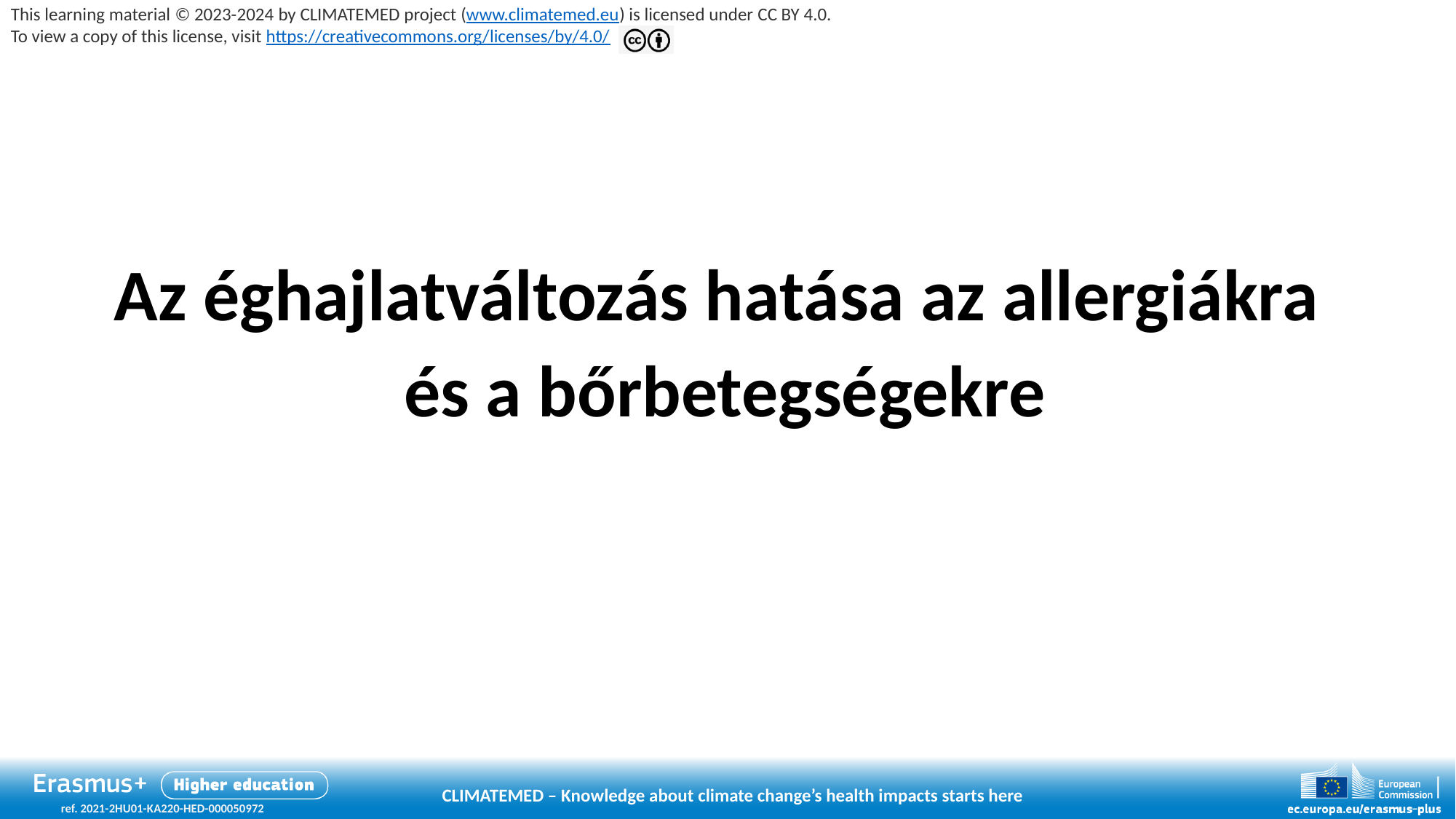

# Az éghajlatváltozás hatása az allergiákra  és a bőrbetegségekre